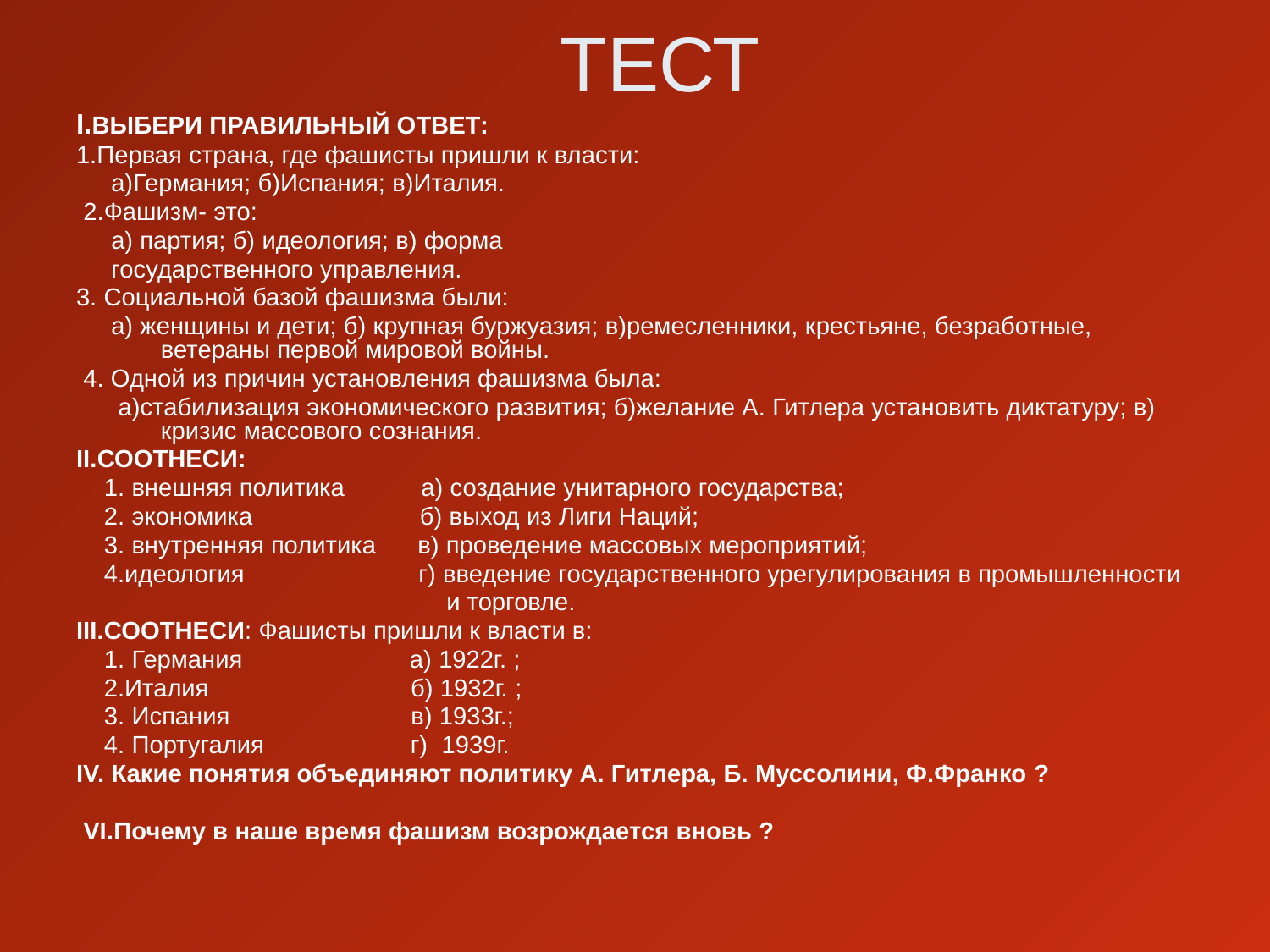

# ТЕСТ
I.ВЫБЕРИ ПРАВИЛЬНЫЙ ОТВЕТ:
1.Первая страна, где фашисты пришли к власти:
     а)Германия; б)Испания; в)Италия.
 2.Фашизм- это:
     а) партия; б) идеология; в) форма
     государственного управления.
3. Социальной базой фашизма были:
     а) женщины и дети; б) крупная буржуазия; в)ремесленники, крестьяне, безработные, ветераны первой мировой войны.
 4. Одной из причин установления фашизма была:
      а)стабилизация экономического развития; б)желание А. Гитлера установить диктатуру; в) кризис массового сознания.
II.СООТНЕСИ:
    1. внешняя политика           а) создание унитарного государства;
    2. экономика                        б) выход из Лиги Наций;
    3. внутренняя политика      в) проведение массовых мероприятий;
    4.идеология                         г) введение государственного урегулирования в промышленности
                                                     и торговле.
III.СООТНЕСИ: Фашисты пришли к власти в:
    1. Германия                        а) 1922г. ;
    2.Италия                             б) 1932г. ;
    3. Испания                          в) 1933г.;
    4. Португалия                     г)  1939г.
IV. Какие понятия объединяют политику А. Гитлера, Б. Муссолини, Ф.Франко ?

 VI.Почему в наше время фашизм возрождается вновь ?